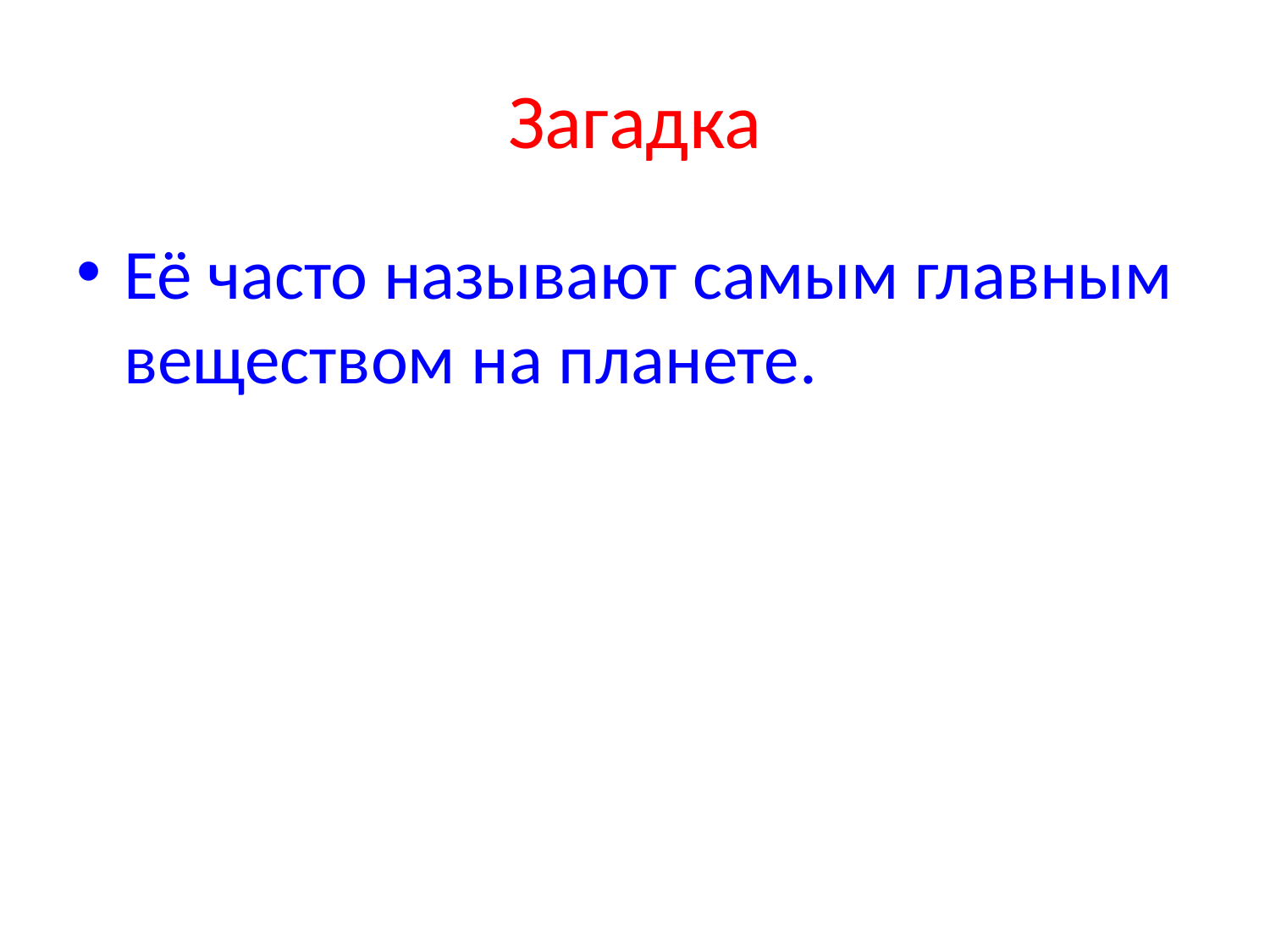

# Загадка
Её часто называют самым главным веществом на планете.